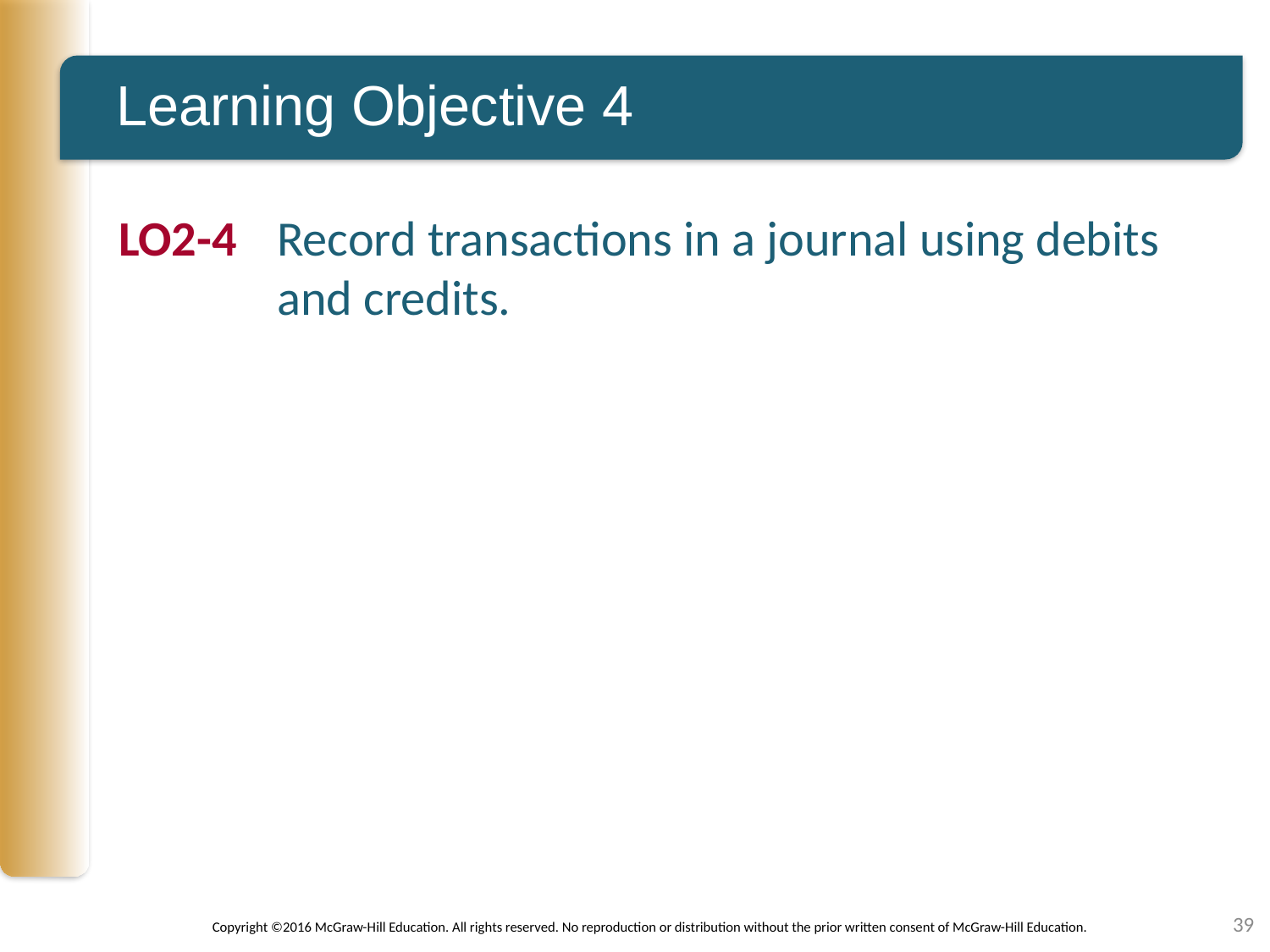

# Learning Objective 4
LO2-4	Record transactions in a journal using debits and credits.
39
Copyright ©2016 McGraw-Hill Education. All rights reserved. No reproduction or distribution without the prior written consent of McGraw-Hill Education.